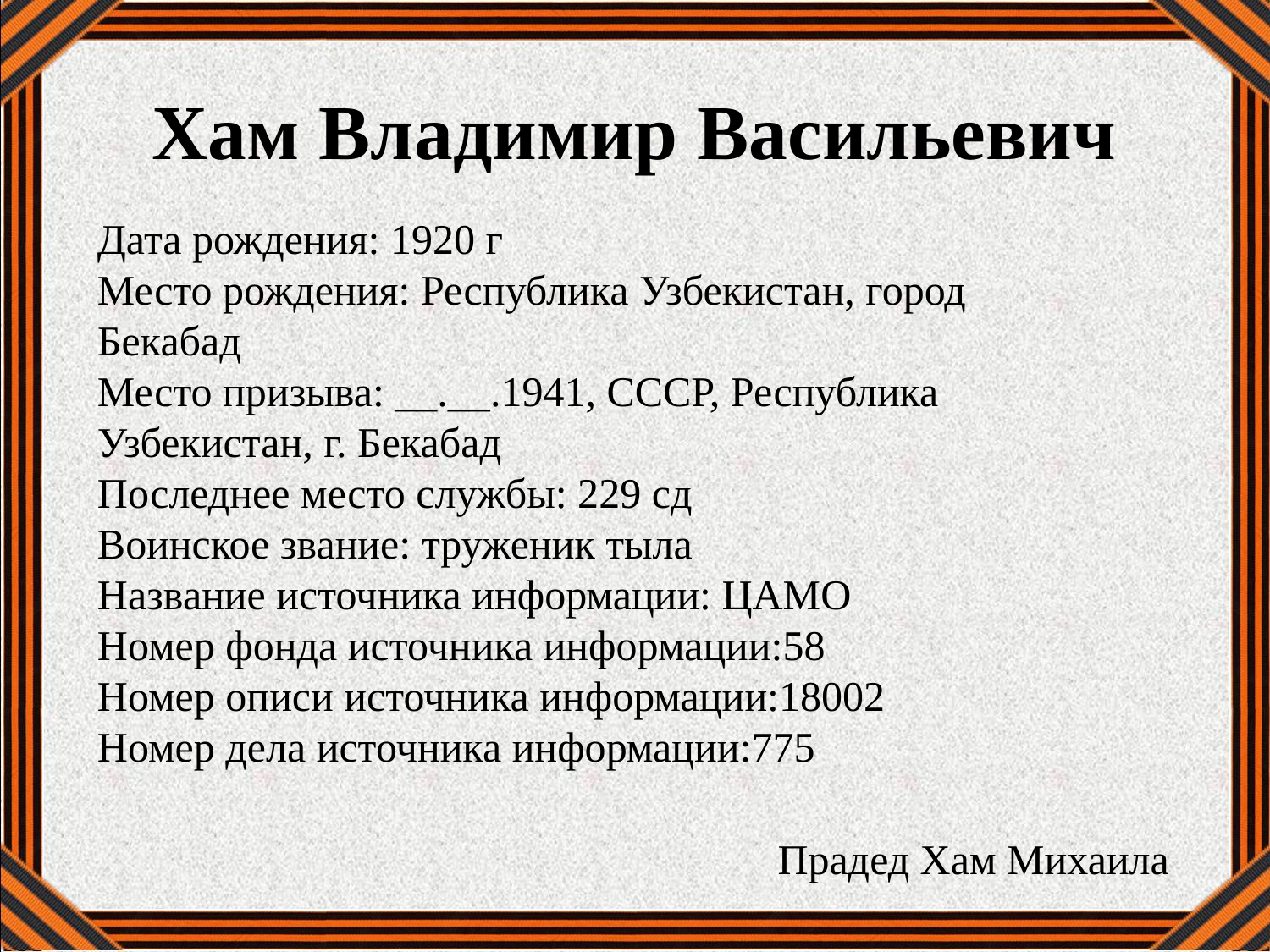

Хам Владимир Васильевич
Дата рождения: 1920 г
Место рождения: Республика Узбекистан, город Бекабад
Место призыва: __.__.1941, СССР, Республика Узбекистан, г. Бекабад
Последнее место службы: 229 сд
Воинское звание: труженик тыла
Название источника информации: ЦАМО
Номер фонда источника информации:58
Номер описи источника информации:18002
Номер дела источника информации:775
Прадед Хам Михаила